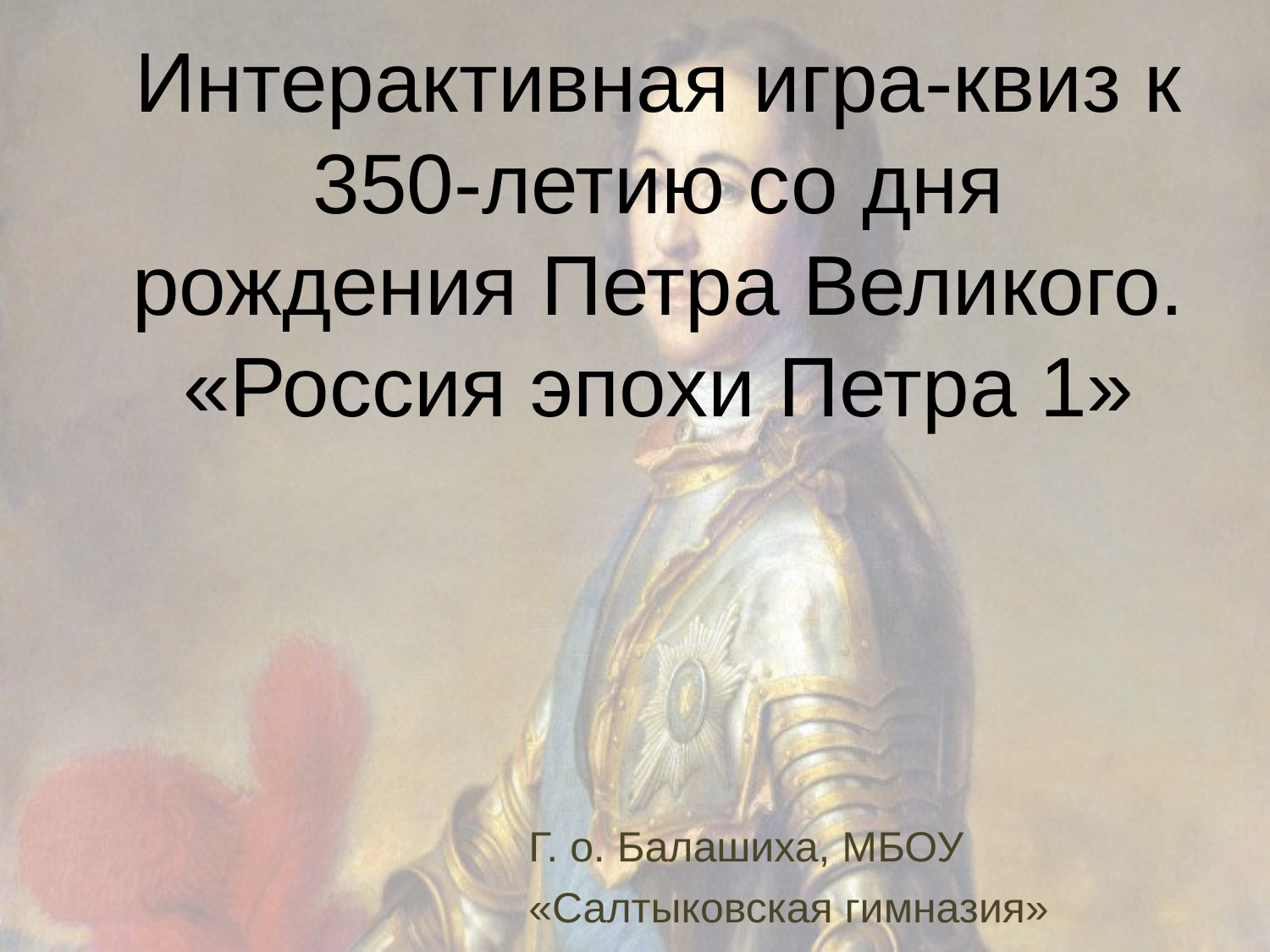

# Интерактивная игра-квиз к 350-летию со дня рождения Петра Великого. «Россия эпохи Петра 1»
Г. о. Балашиха, МБОУ «Салтыковская гимназия»
учитель истории Вильковская М.А.